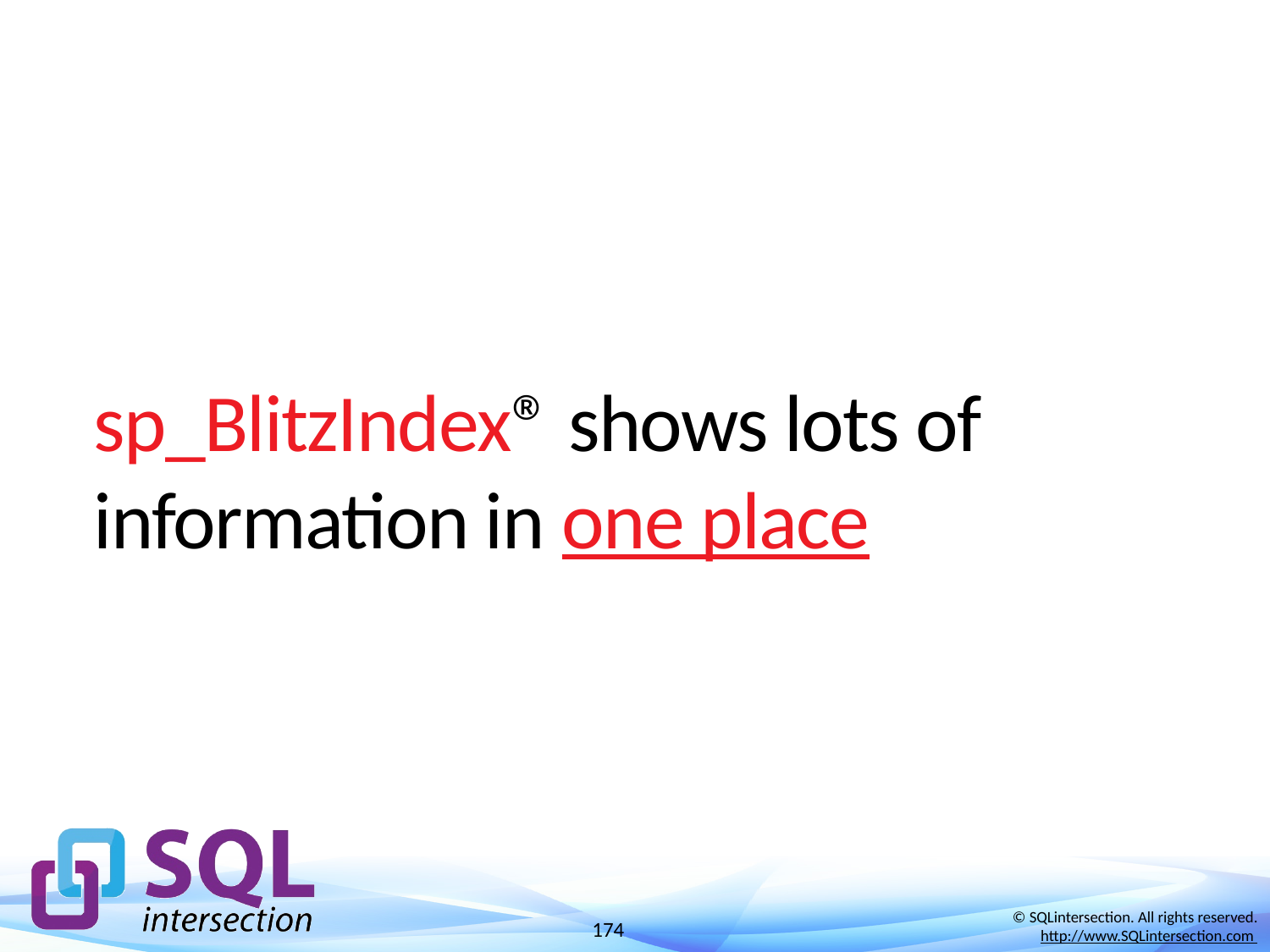

# sp_BlitzIndex® shows lots of information in one place